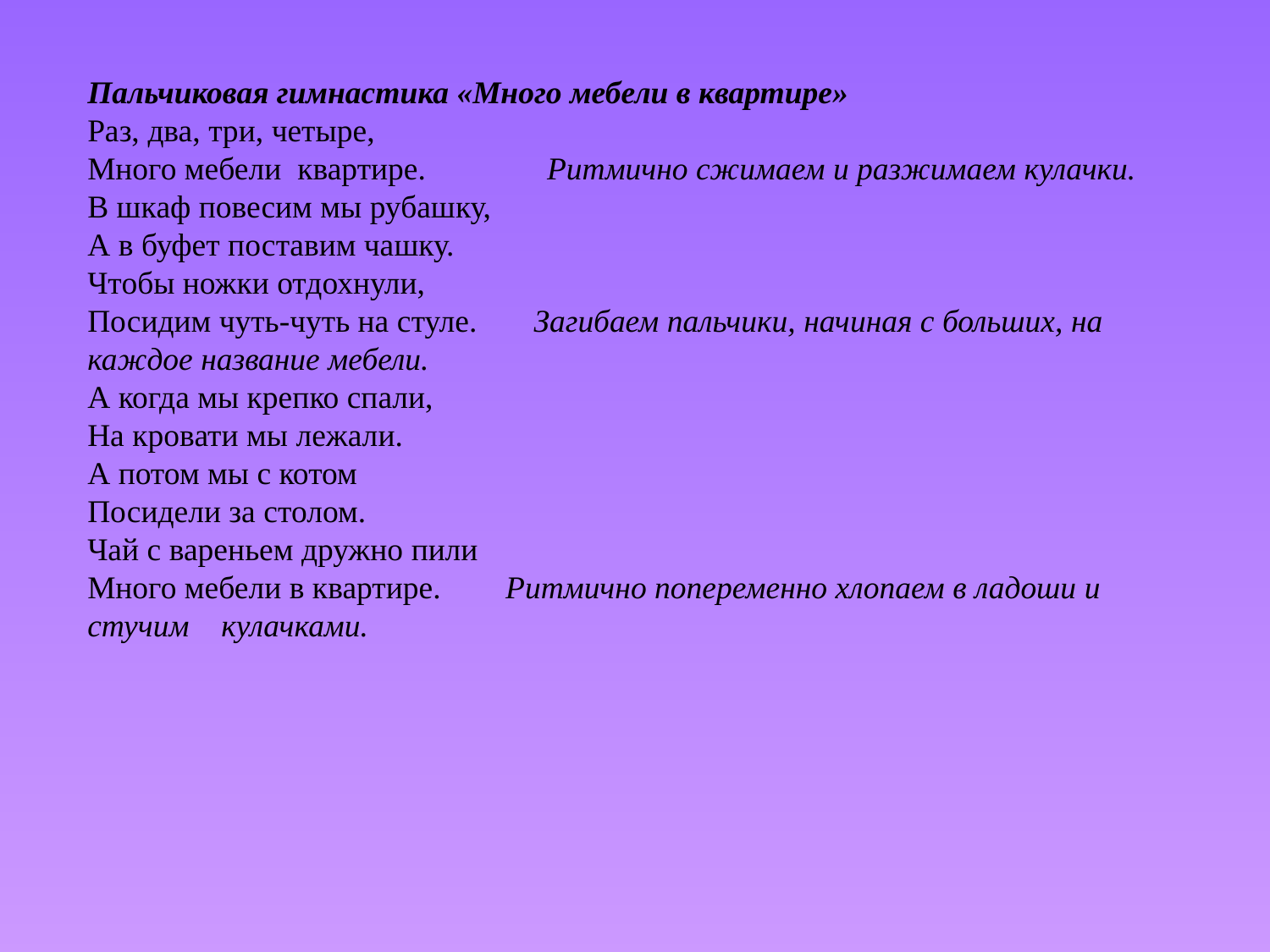

Пальчиковая гимнастика «Много мебели в квартире»
Раз, два, три, четыре,
Много мебели  квартире.               Ритмично сжимаем и разжимаем кулачки.
В шкаф повесим мы рубашку,
А в буфет поставим чашку.
Чтобы ножки отдохнули,
Посидим чуть-чуть на стуле.       Загибаем пальчики, начиная с больших, на каждое название мебели.
А когда мы крепко спали,
На кровати мы лежали.
А потом мы с котом
Посидели за столом.
Чай с вареньем дружно пили
Много мебели в квартире.        Ритмично попеременно хлопаем в ладоши и стучим    кулачками.